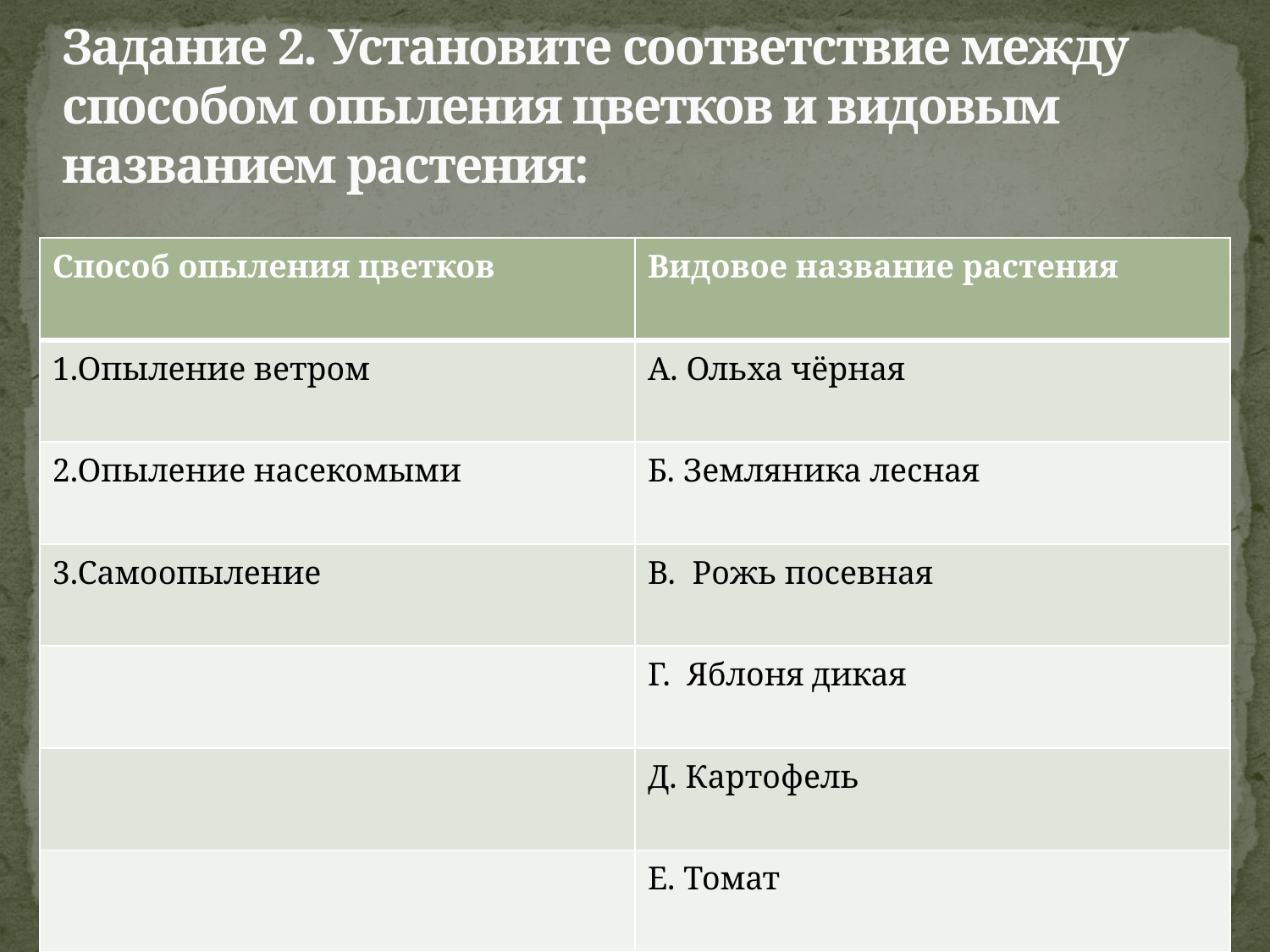

# Задание 2. Установите соответствие между способом опыления цветков и видовым названием растения:
| Способ опыления цветков | Видовое название растения |
| --- | --- |
| 1.Опыление ветром | А. Ольха чёрная |
| 2.Опыление насекомыми | Б. Земляника лесная |
| 3.Самоопыление | В.  Рожь посевная |
|  | Г.  Яблоня дикая |
|  | Д. Картофель |
|  | Е. Томат |